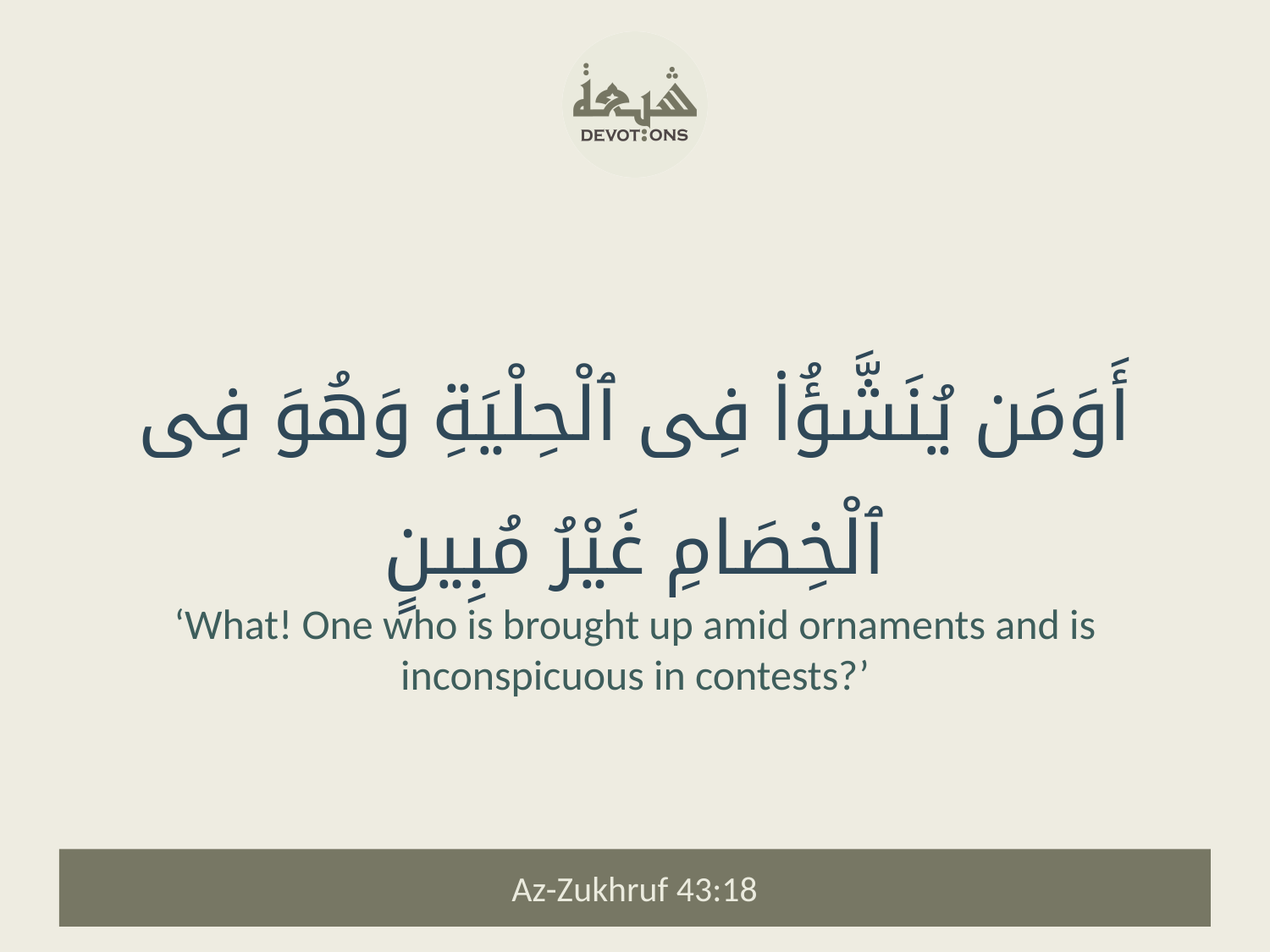

أَوَمَن يُنَشَّؤُا۟ فِى ٱلْحِلْيَةِ وَهُوَ فِى ٱلْخِصَامِ غَيْرُ مُبِينٍ
‘What! One who is brought up amid ornaments and is inconspicuous in contests?’
Az-Zukhruf 43:18